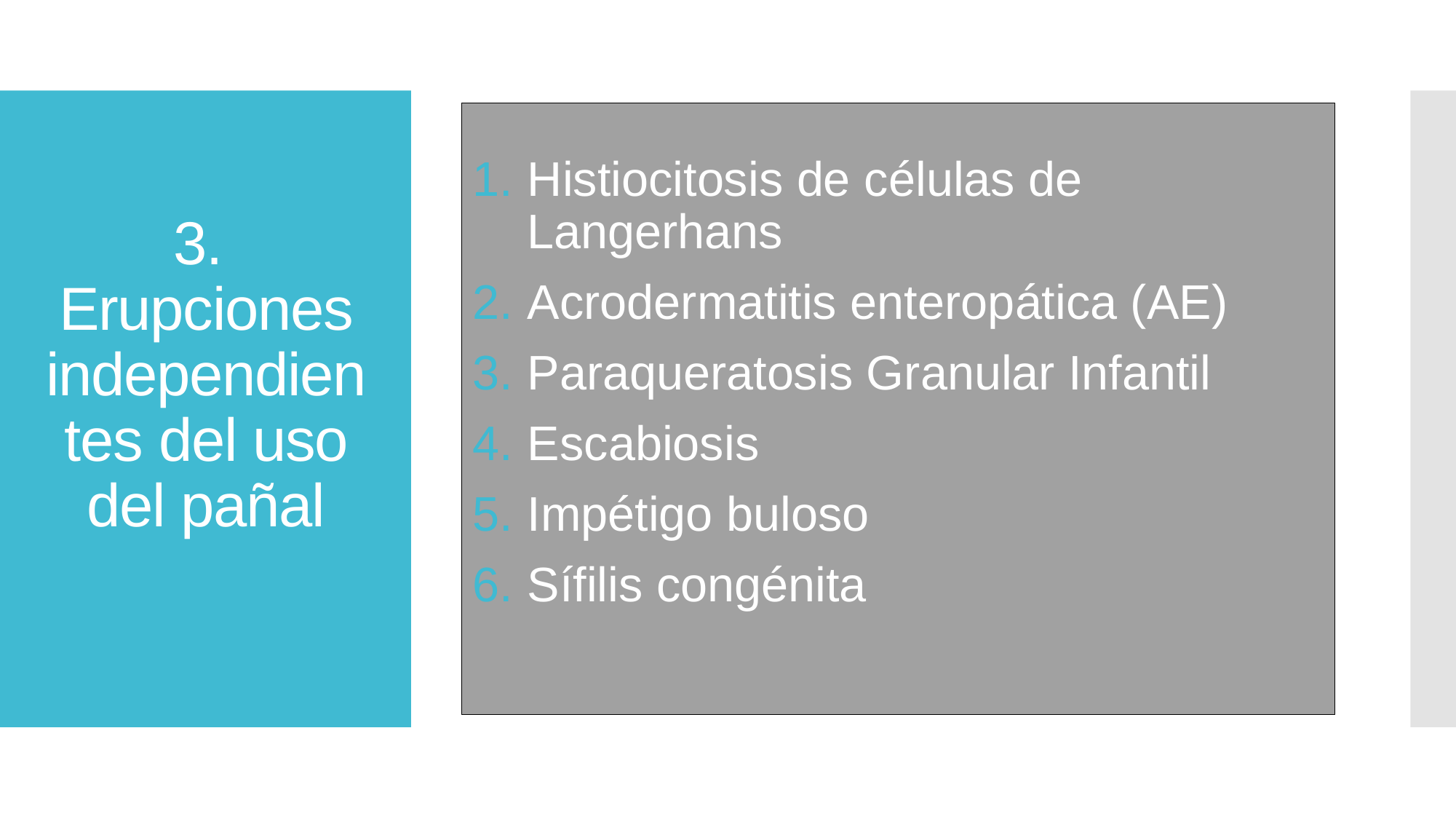

Histiocitosis de células de Langerhans
Acrodermatitis enteropática (AE)
Paraqueratosis Granular Infantil
Escabiosis
Impétigo buloso
Sífilis congénita

# 3.  Erupciones independientes del uso del pañal